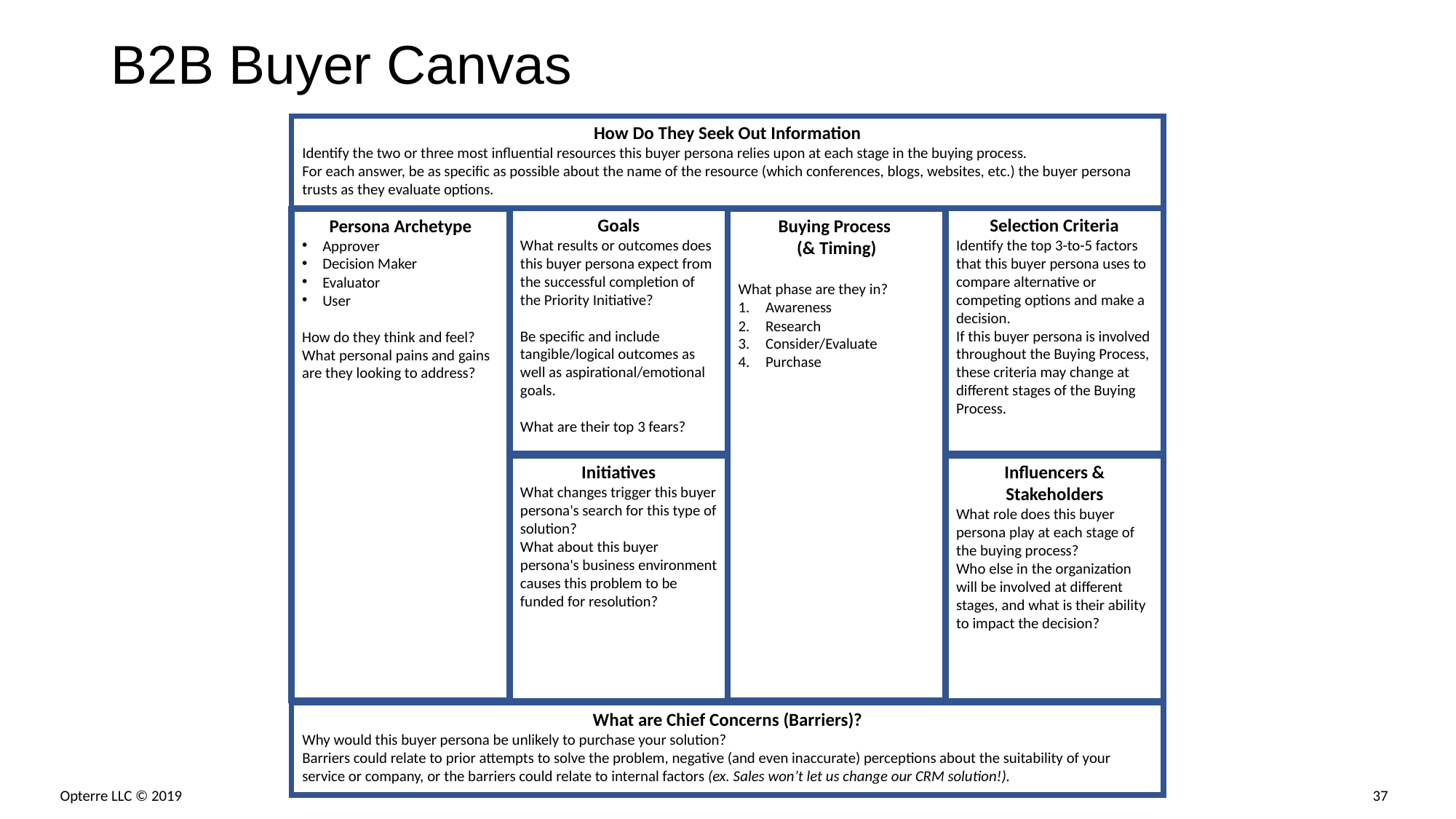

# B2B Buyer Canvas
How Do They Seek Out Information
Identify the two or three most influential resources this buyer persona relies upon at each stage in the buying process.
For each answer, be as specific as possible about the name of the resource (which conferences, blogs, websites, etc.) the buyer persona trusts as they evaluate options.

Goals
What results or outcomes does this buyer persona expect from the successful completion of the Priority Initiative?

Be specific and include tangible/logical outcomes as well as aspirational/emotional goals.

What are their top 3 fears?

Selection Criteria
Identify the top 3-to-5 factors that this buyer persona uses to compare alternative or competing options and make a decision.
If this buyer persona is involved throughout the Buying Process, these criteria may change at different stages of the Buying Process.

Persona Archetype
Approver
Decision Maker
Evaluator
User

How do they think and feel?
What personal pains and gains are they looking to address?
Buying Process
(& Timing)

What phase are they in?
Awareness
Research
Consider/Evaluate
Purchase
Initiatives
What changes trigger this buyer persona's search for this type of solution?
What about this buyer persona's business environment causes this problem to be funded for resolution?

Influencers & Stakeholders
What role does this buyer persona play at each stage of the buying process?
Who else in the organization will be involved at different stages, and what is their ability to impact the decision?

What are Chief Concerns (Barriers)?
Why would this buyer persona be unlikely to purchase your solution?
Barriers could relate to prior attempts to solve the problem, negative (and even inaccurate) perceptions about the suitability of your service or company, or the barriers could relate to internal factors (ex. Sales won’t let us change our CRM solution!).